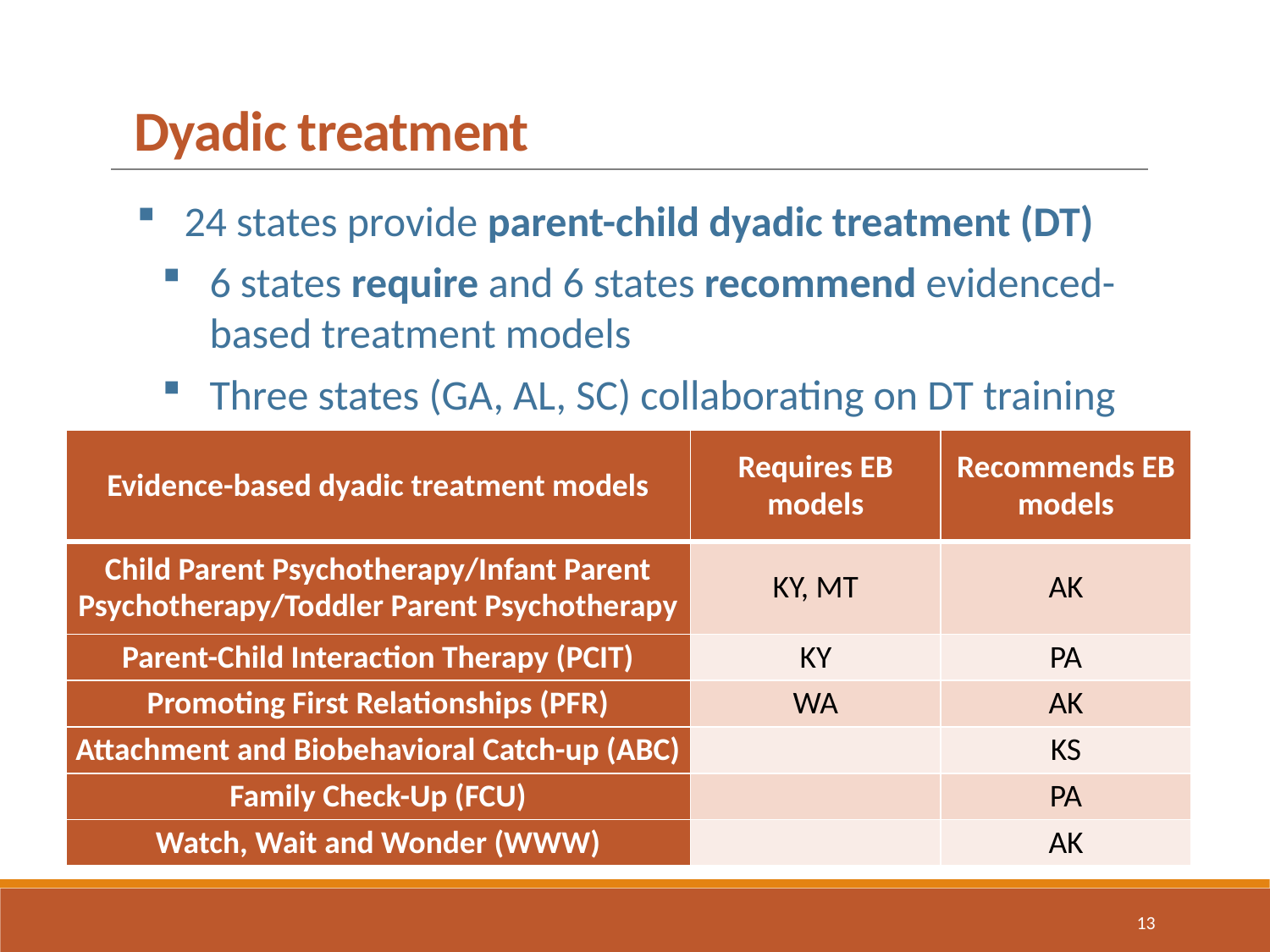

Dyadic treatment
24 states provide parent-child dyadic treatment (DT)
6 states require and 6 states recommend evidenced-based treatment models
Three states (GA, AL, SC) collaborating on DT training

| Evidence-based dyadic treatment models | Requires EB models | Recommends EB models |
| --- | --- | --- |
| Child Parent Psychotherapy/Infant Parent Psychotherapy/Toddler Parent Psychotherapy | KY, MT | AK |
| Parent-Child Interaction Therapy (PCIT) | KY | PA |
| Promoting First Relationships (PFR) | WA | AK |
| Attachment and Biobehavioral Catch-up (ABC) |  | KS |
| Family Check-Up (FCU) |  | PA |
| Watch, Wait and Wonder (WWW) |  | AK |
13